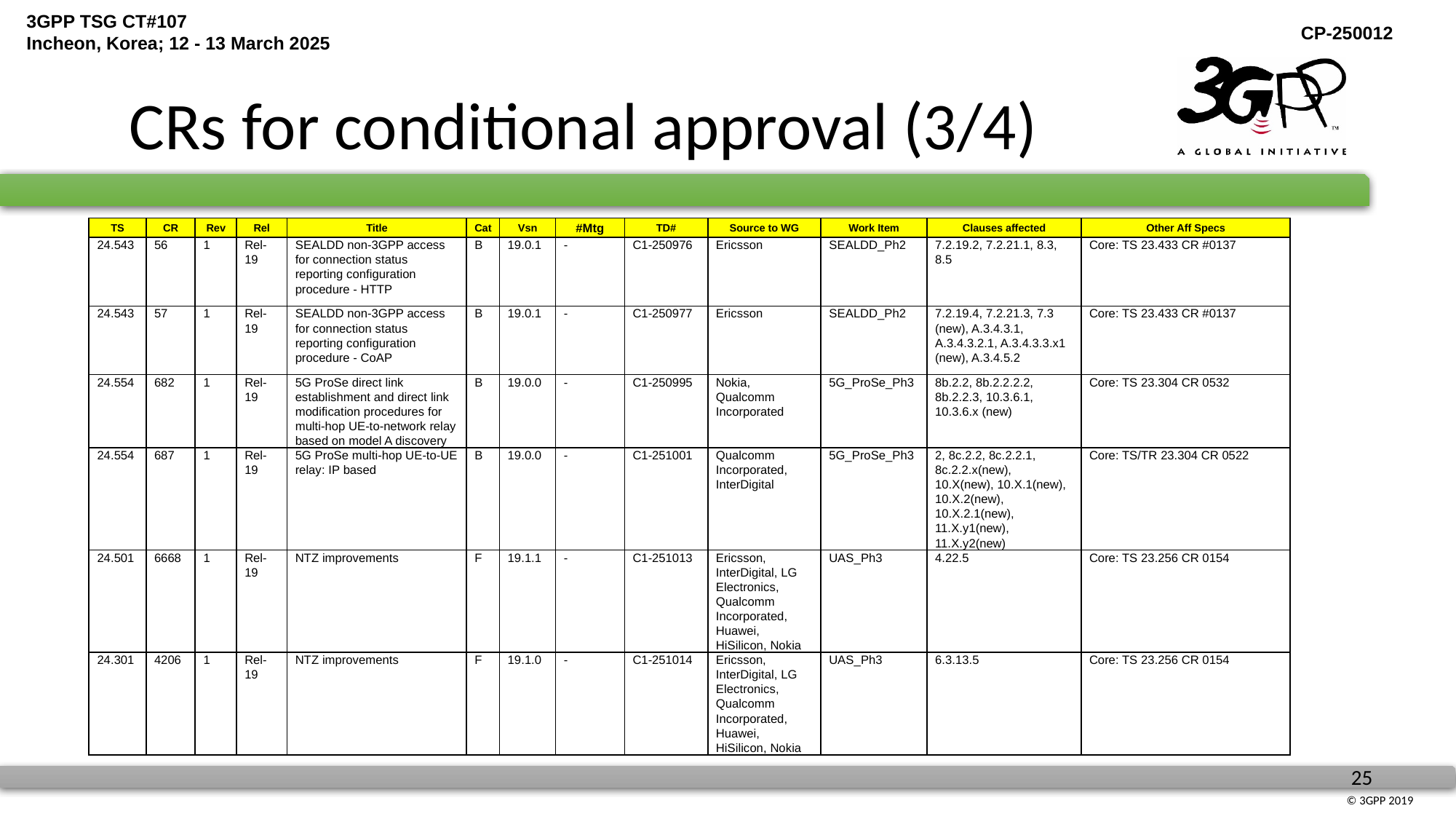

# CRs for conditional approval (3/4)
| TS | CR | Rev | Rel | Title | Cat | Vsn | #Mtg | TD# | Source to WG | Work Item | Clauses affected | Other Aff Specs |
| --- | --- | --- | --- | --- | --- | --- | --- | --- | --- | --- | --- | --- |
| 24.543 | 56 | 1 | Rel-19 | SEALDD non-3GPP access for connection status reporting configuration procedure - HTTP | B | 19.0.1 | - | C1-250976 | Ericsson | SEALDD\_Ph2 | 7.2.19.2, 7.2.21.1, 8.3, 8.5 | Core: TS 23.433 CR #0137 |
| 24.543 | 57 | 1 | Rel-19 | SEALDD non-3GPP access for connection status reporting configuration procedure - CoAP | B | 19.0.1 | - | C1-250977 | Ericsson | SEALDD\_Ph2 | 7.2.19.4, 7.2.21.3, 7.3 (new), A.3.4.3.1, A.3.4.3.2.1, A.3.4.3.3.x1 (new), A.3.4.5.2 | Core: TS 23.433 CR #0137 |
| 24.554 | 682 | 1 | Rel-19 | 5G ProSe direct link establishment and direct link modification procedures for multi-hop UE-to-network relay based on model A discovery | B | 19.0.0 | - | C1-250995 | Nokia, Qualcomm Incorporated | 5G\_ProSe\_Ph3 | 8b.2.2, 8b.2.2.2.2, 8b.2.2.3, 10.3.6.1, 10.3.6.x (new) | Core: TS 23.304 CR 0532 |
| 24.554 | 687 | 1 | Rel-19 | 5G ProSe multi-hop UE-to-UE relay: IP based | B | 19.0.0 | - | C1-251001 | Qualcomm Incorporated, InterDigital | 5G\_ProSe\_Ph3 | 2, 8c.2.2, 8c.2.2.1, 8c.2.2.x(new), 10.X(new), 10.X.1(new), 10.X.2(new), 10.X.2.1(new), 11.X.y1(new), 11.X.y2(new) | Core: TS/TR 23.304 CR 0522 |
| 24.501 | 6668 | 1 | Rel-19 | NTZ improvements | F | 19.1.1 | - | C1-251013 | Ericsson, InterDigital, LG Electronics, Qualcomm Incorporated, Huawei, HiSilicon, Nokia | UAS\_Ph3 | 4.22.5 | Core: TS 23.256 CR 0154 |
| 24.301 | 4206 | 1 | Rel-19 | NTZ improvements | F | 19.1.0 | - | C1-251014 | Ericsson, InterDigital, LG Electronics, Qualcomm Incorporated, Huawei, HiSilicon, Nokia | UAS\_Ph3 | 6.3.13.5 | Core: TS 23.256 CR 0154 |